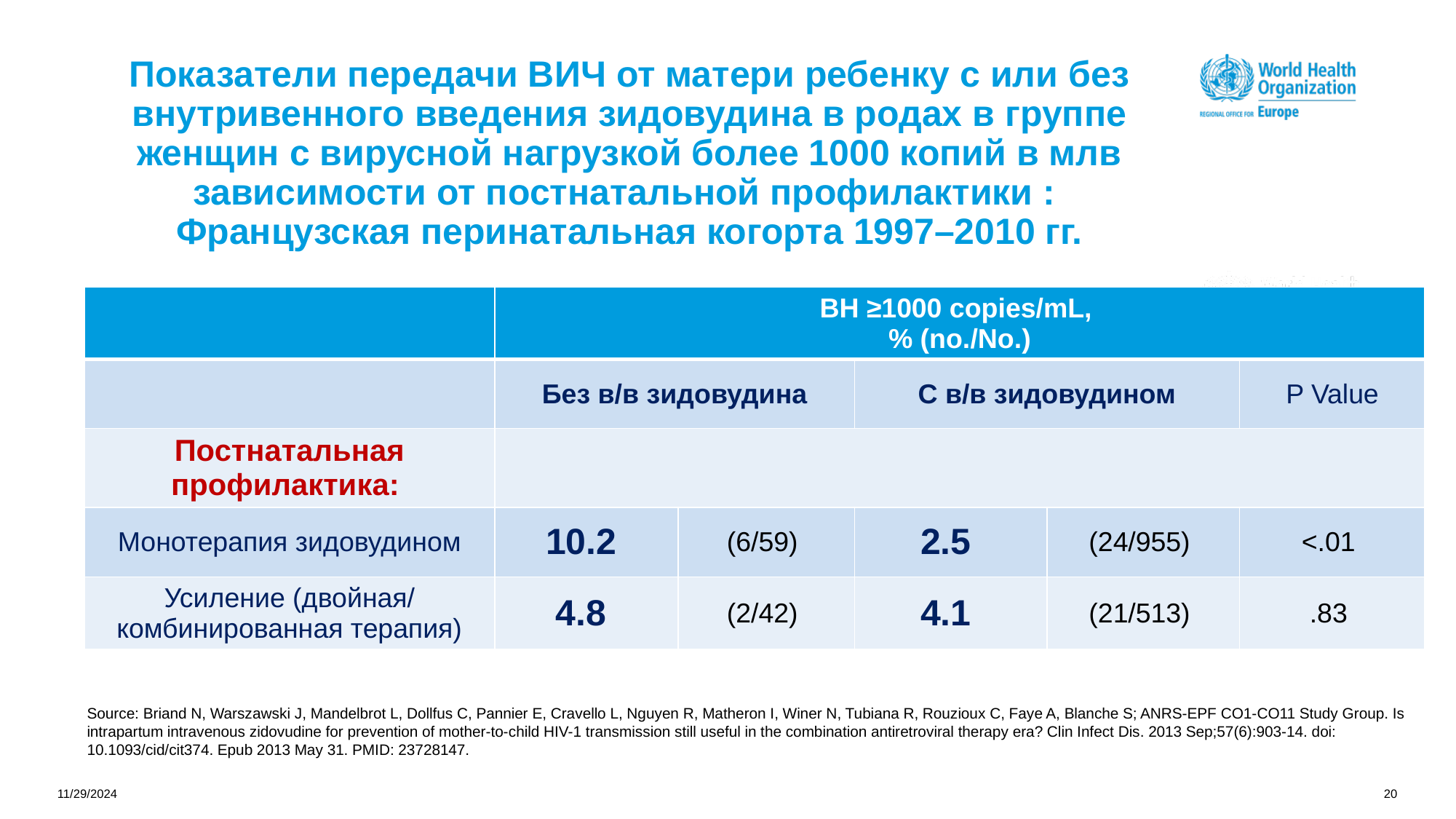

# Показатели передачи ВИЧ от матери ребенку с или без внутривенного введения зидовудина в родах в группе женщин с вирусной нагрузкой более 1000 копий в млв зависимости от постнатальной профилактики : Французская перинатальная когорта 1997–2010 гг.
|  | ВН ≥1000 copies/mL, % (no./No.) |  | ≥1000 copies/mL, % (no./No.) |  |  |
| --- | --- | --- | --- | --- | --- |
|  | Без в/в зидовудина |  | С в/в зидовудином |  | P Value |
| Постнатальная профилактика: |  |  |  |  |  |
| Монотерапия зидовудином | 10.2 | (6/59) | 2.5 | (24/955) | <.01 |
| Усиление (двойная/ комбинированная терапия) | 4.8 | (2/42) | 4.1 | (21/513) | .83 |
Source: Briand N, Warszawski J, Mandelbrot L, Dollfus C, Pannier E, Cravello L, Nguyen R, Matheron I, Winer N, Tubiana R, Rouzioux C, Faye A, Blanche S; ANRS-EPF CO1-CO11 Study Group. Is intrapartum intravenous zidovudine for prevention of mother-to-child HIV-1 transmission still useful in the combination antiretroviral therapy era? Clin Infect Dis. 2013 Sep;57(6):903-14. doi: 10.1093/cid/cit374. Epub 2013 May 31. PMID: 23728147.
11/29/2024
20